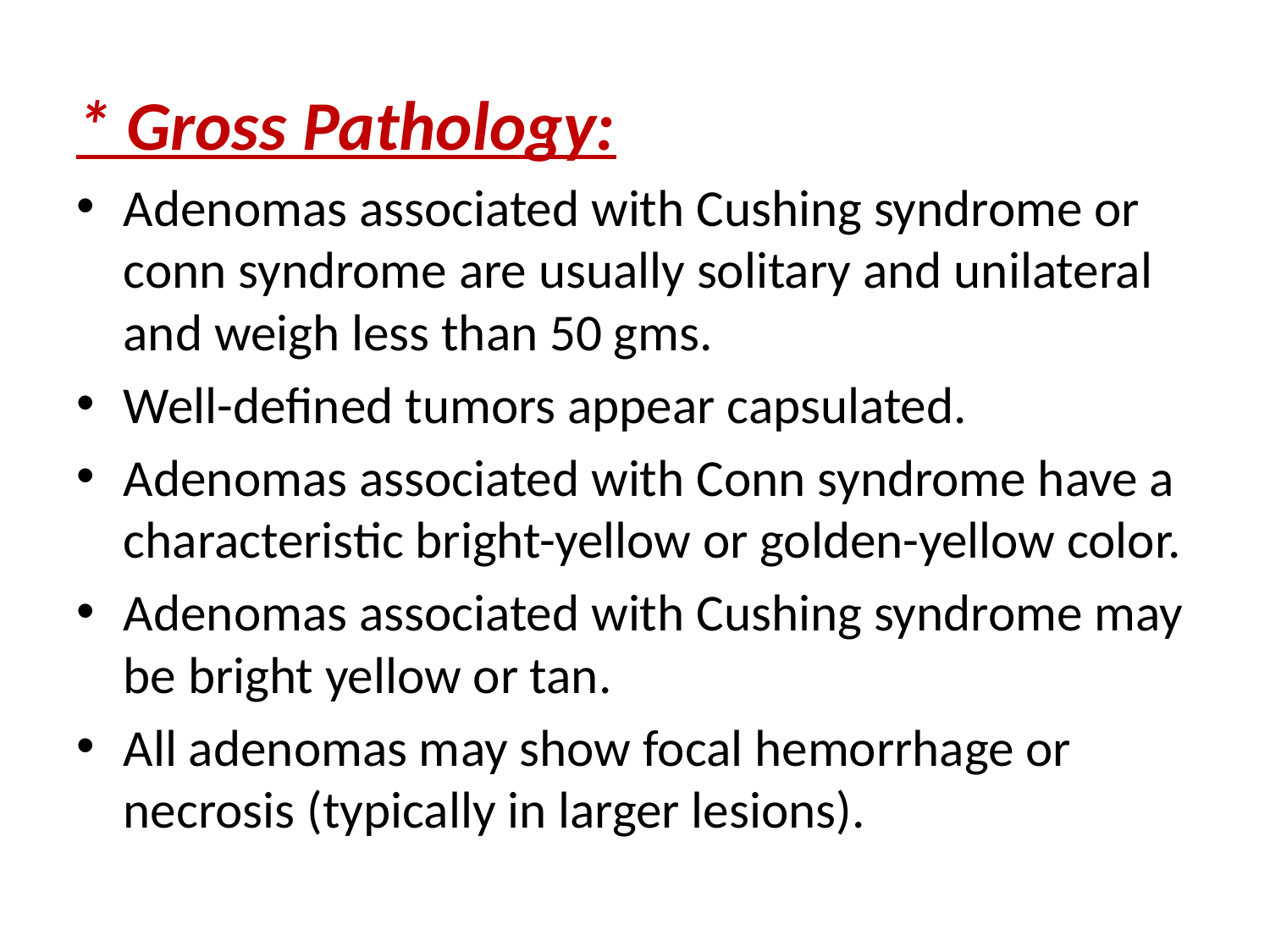

* Gross Pathology:
Adenomas associated with Cushing syndrome or conn syndrome are usually solitary and unilateral and weigh less than 50 gms.
Well-defined tumors appear capsulated.
Adenomas associated with Conn syndrome have a characteristic bright-yellow or golden-yellow color.
Adenomas associated with Cushing syndrome may be bright yellow or tan.
All adenomas may show focal hemorrhage or necrosis (typically in larger lesions).